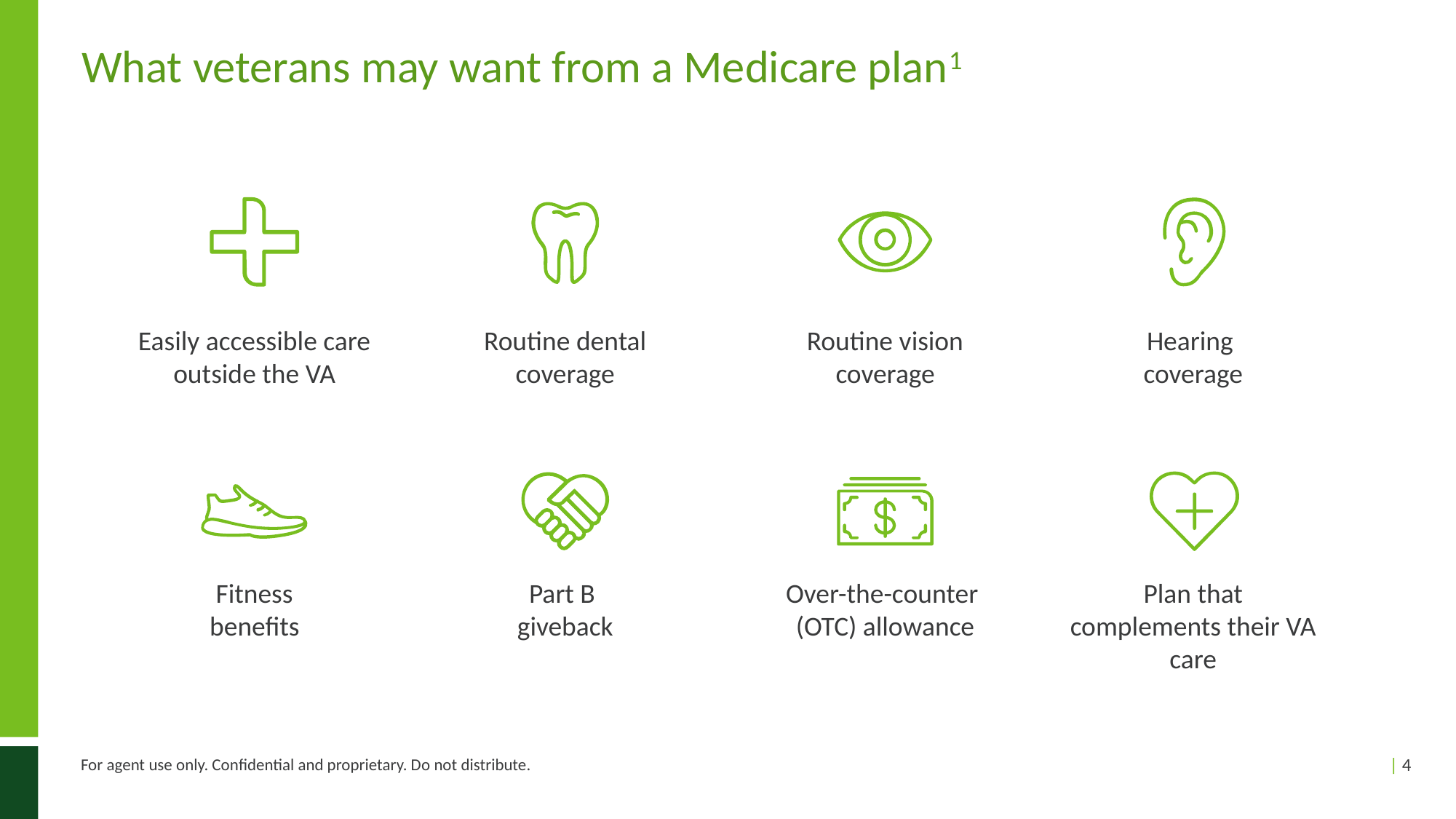

# What veterans may want from a Medicare plan1

Easily accessible care outside the VA
Routine dental coverage
Routine vision coverage
Hearing
coverage

Fitness
benefits
Part B
giveback
Over-the-counter
(OTC) allowance
Plan that complements their VA care